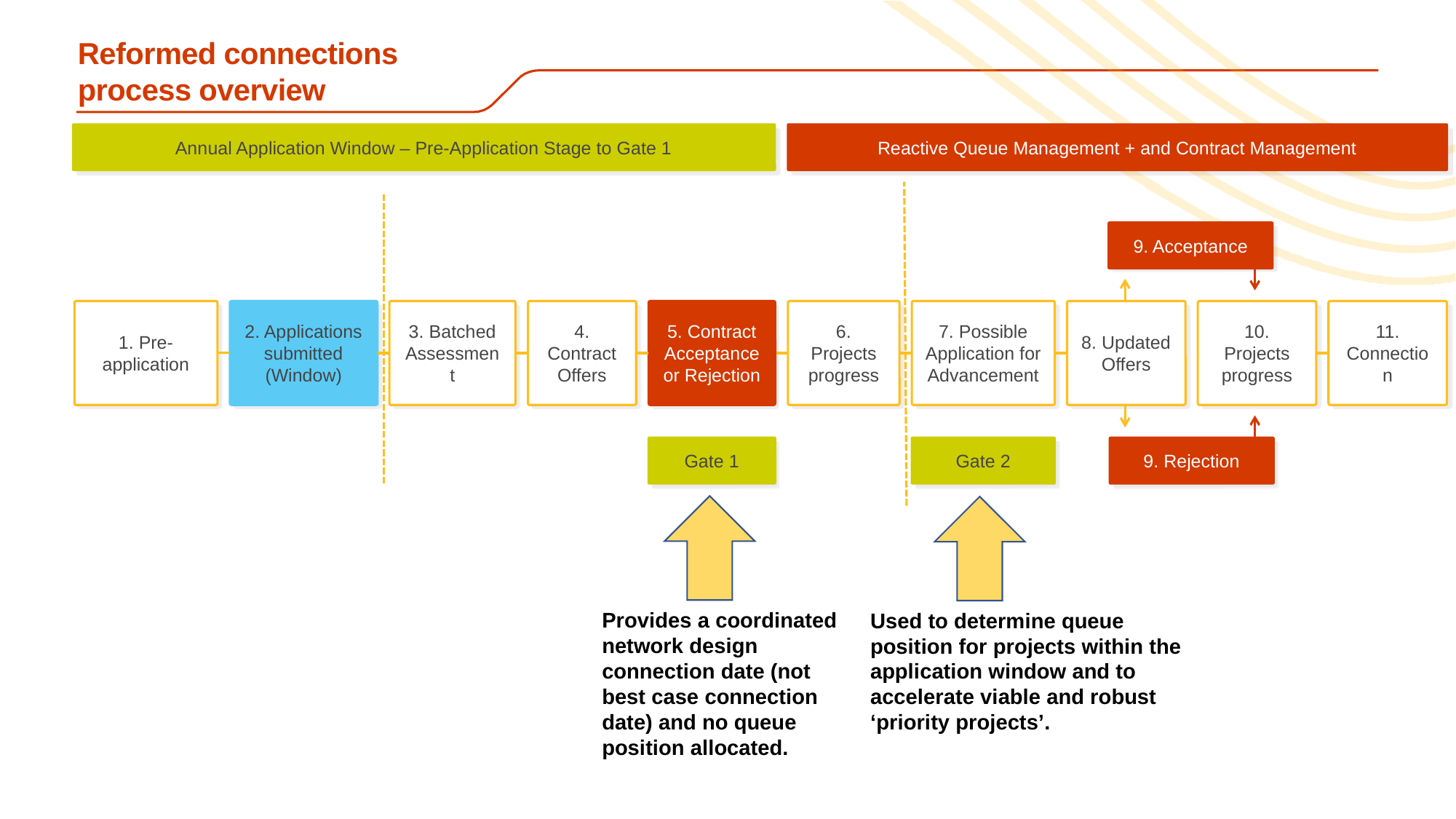

Reformed connections process overview
Annual Application Window – Pre-Application Stage to Gate 1
Reactive Queue Management + and Contract Management
9. Acceptance
1. Pre-application
2. Applications submitted (Window)
3. Batched Assessment
4. Contract Offers
5. Contract Acceptance or Rejection
6. Projects progress
7. Possible Application for Advancement
8. Updated Offers
10. Projects progress
11. Connection
Gate 1
Gate 2
9. Rejection

Provides a coordinated network design connection date (not best case connection date) and no queue position allocated.
Used to determine queue position for projects within the application window and to accelerate viable and robust ‘priority projects’.